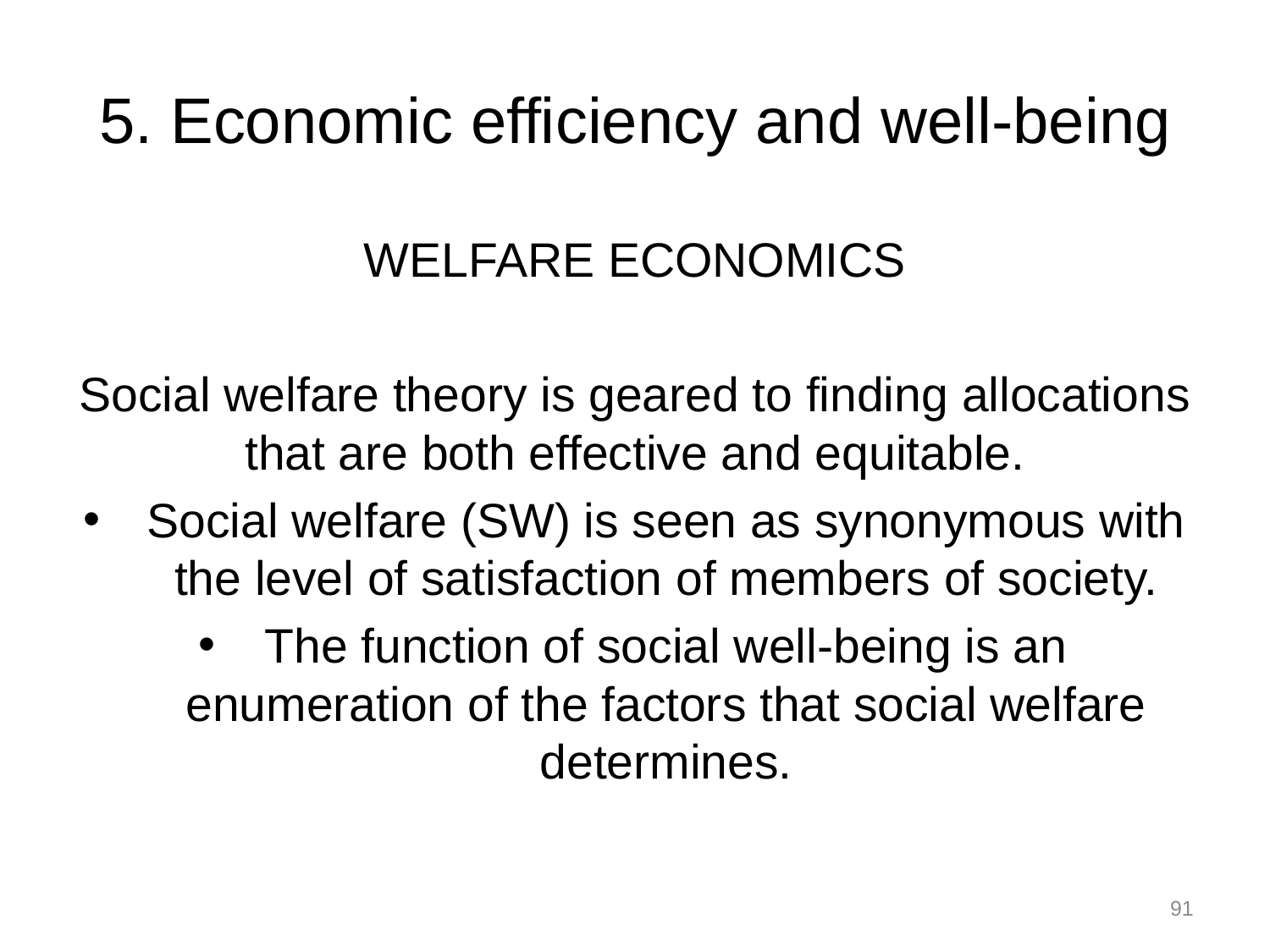

# 5. Economic efficiency and well-being
WELFARE ECONOMICS

Social welfare theory is geared to finding allocations that are both effective and equitable.
Social welfare (SW) is seen as synonymous with the level of satisfaction of members of society.
The function of social well-being is an enumeration of the factors that social welfare determines.
91